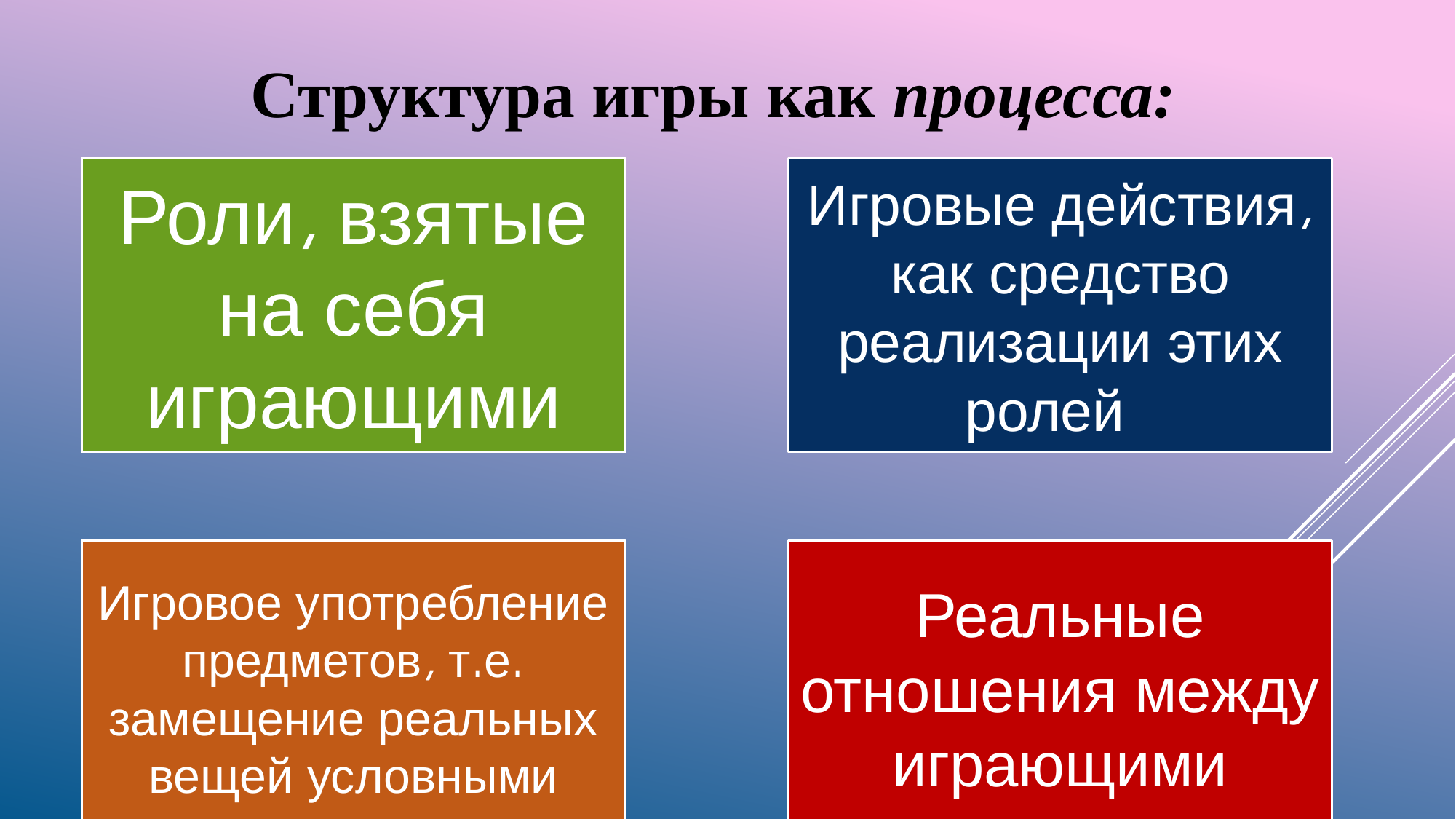

Структура игры как процесса:

Роли, взятые на себя играющими
Игровые действия, как средство реализации этих ролей
Игровое употребление предметов, т.е. замещение реальных вещей условными
Реальные отношения между играющими